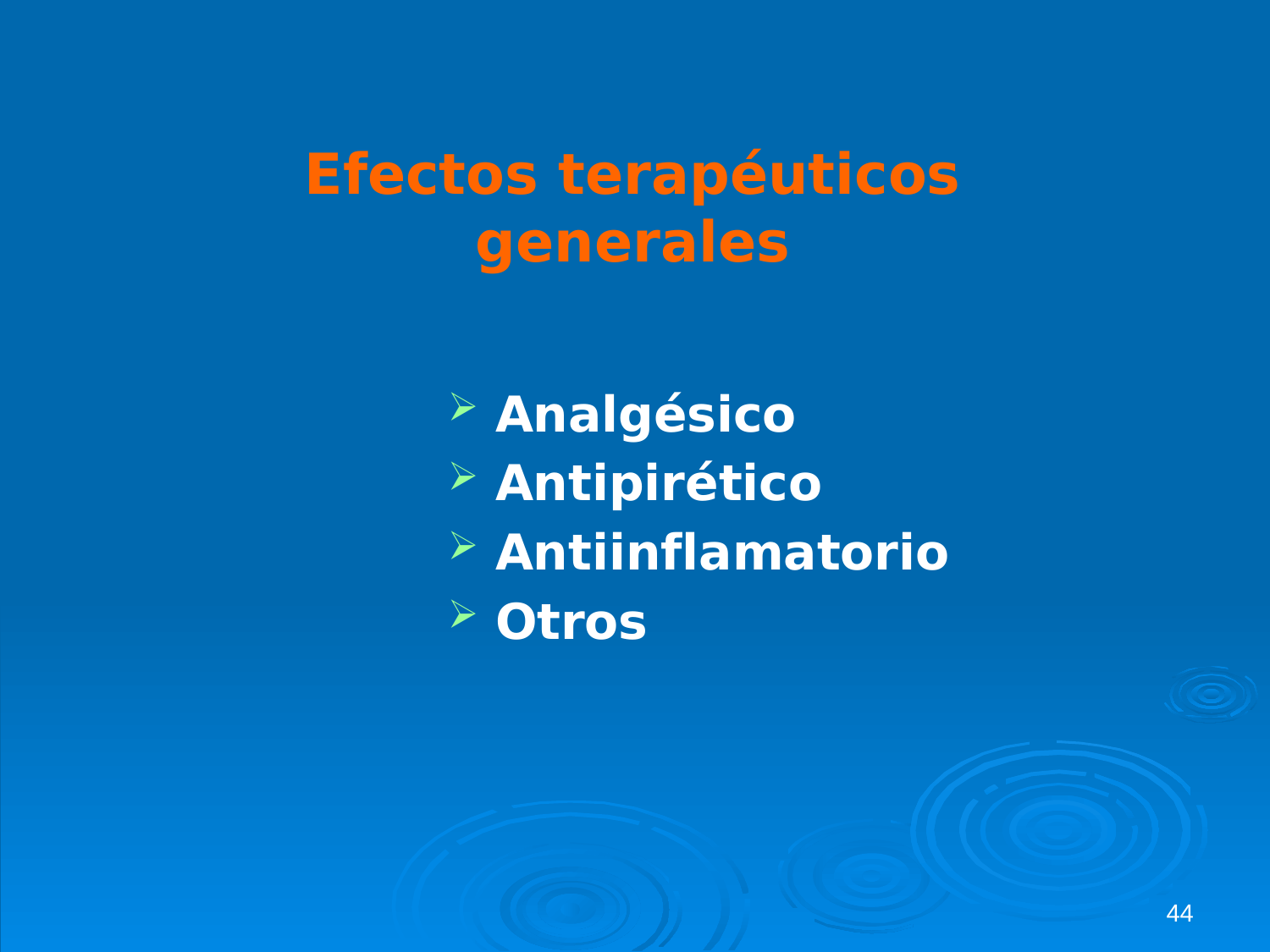

# Efectos terapéuticos generales
Analgésico
Antipirético
Antiinflamatorio
Otros
44